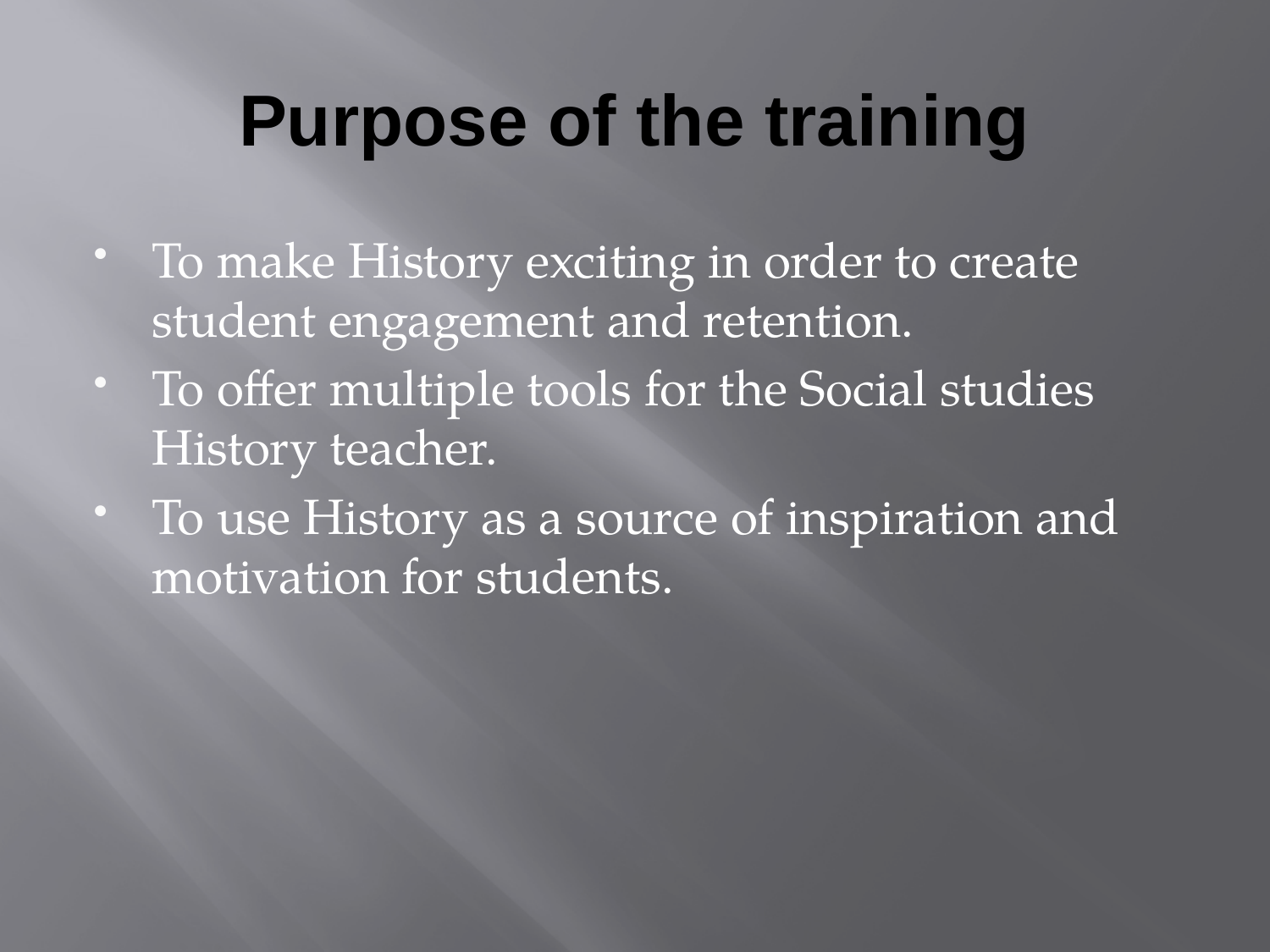

# Purpose of the training
To make History exciting in order to create student engagement and retention.
To offer multiple tools for the Social studies History teacher.
To use History as a source of inspiration and motivation for students.